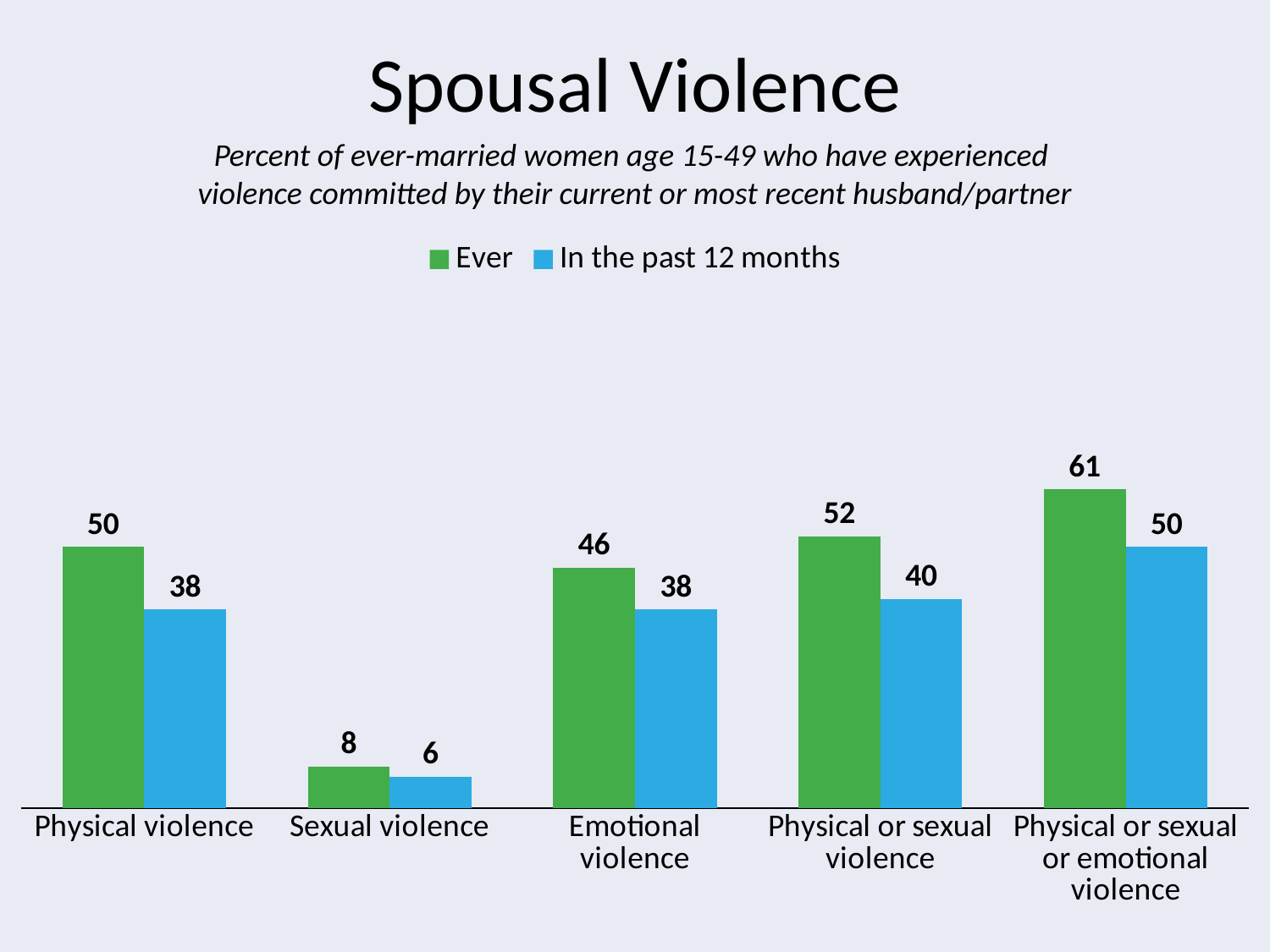

# Spousal Violence
Percent of ever-married women age 15-49 who have experienced
violence committed by their current or most recent husband/partner

### Chart

| Category | Ever | In the past 12 months |
|---|---|---|
| Physical violence | 50.0 | 38.0 |
| Sexual violence | 8.0 | 6.0 |
| Emotional violence | 46.0 | 38.0 |
| Physical or sexual violence | 52.0 | 40.0 |
| Physical or sexual or emotional violence | 61.0 | 50.0 |